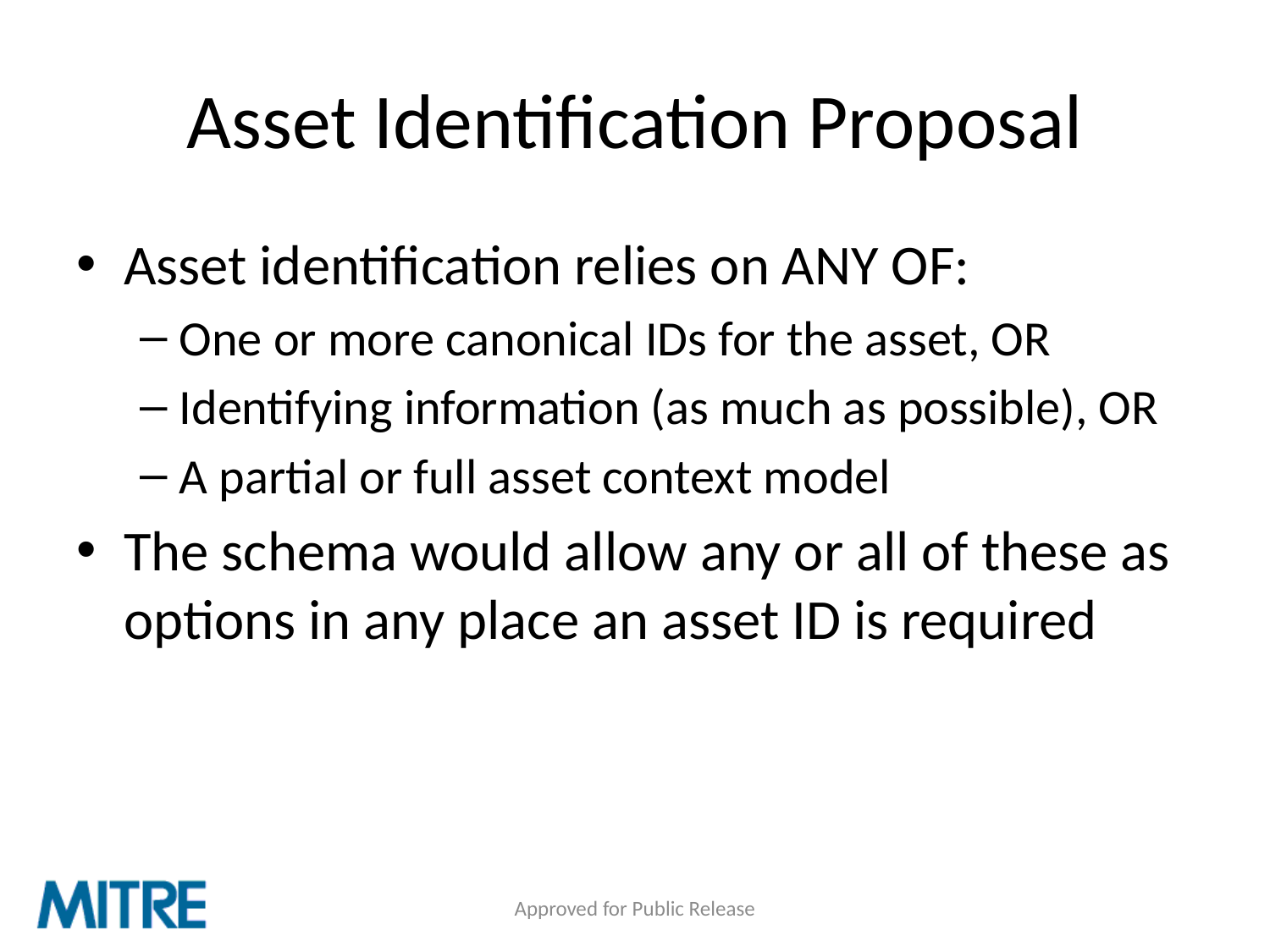

# Asset Identification Proposal
Asset identification relies on ANY OF:
One or more canonical IDs for the asset, OR
Identifying information (as much as possible), OR
A partial or full asset context model
The schema would allow any or all of these as options in any place an asset ID is required

Approved for Public Release